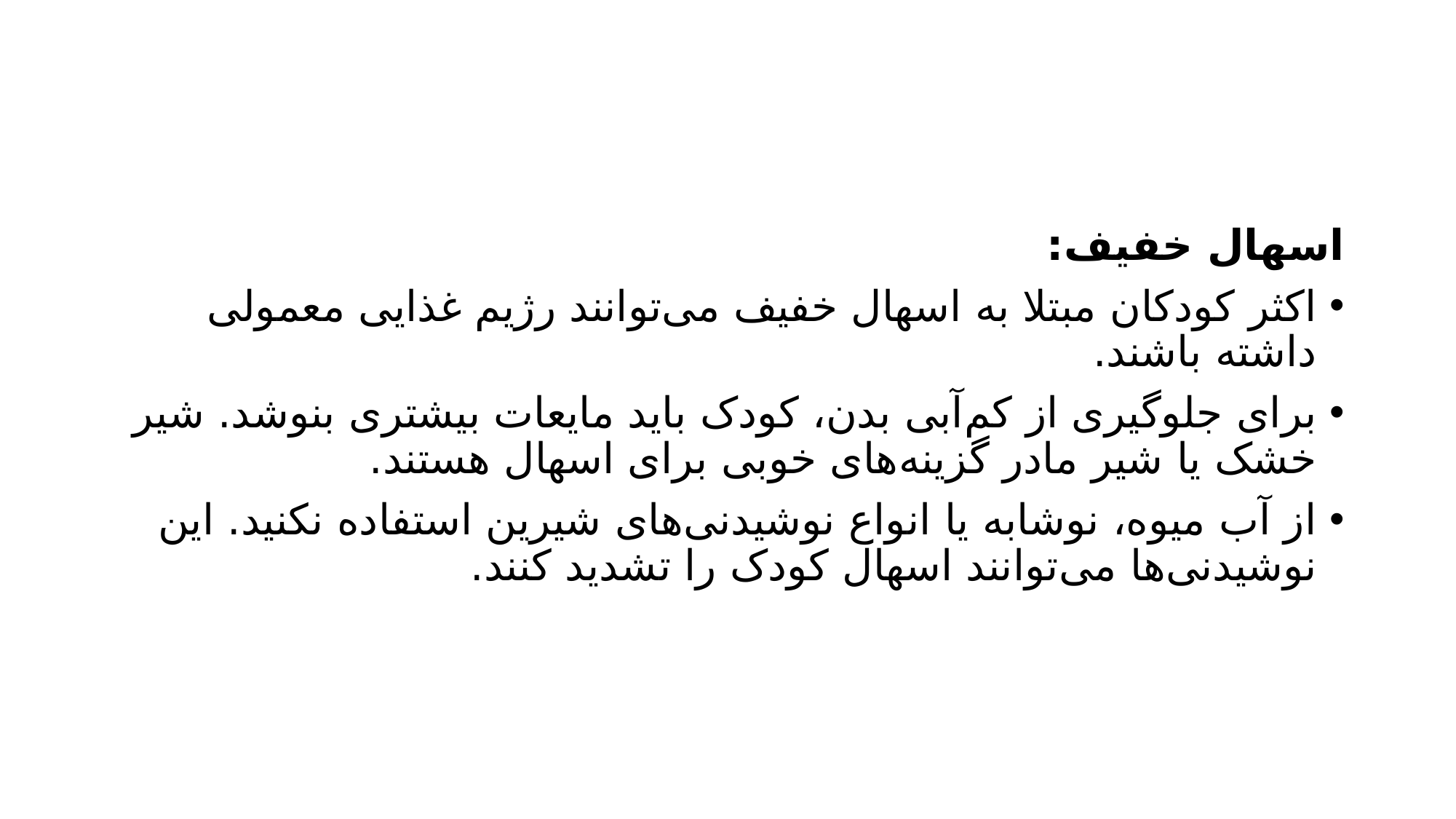

اسهال خفیف:
اکثر کودکان مبتلا به اسهال خفیف می‌توانند رژیم غذایی معمولی داشته باشند.
برای جلوگیری از کم‌آبی بدن، کودک باید مایعات بیشتری بنوشد. شیر خشک یا شیر مادر گزینه‌های خوبی برای اسهال هستند.
از آب میوه، نوشابه یا انواع نوشیدنی‌های شیرین استفاده نکنید. این نوشیدنی‌ها می‌توانند اسهال کودک را تشدید کنند.